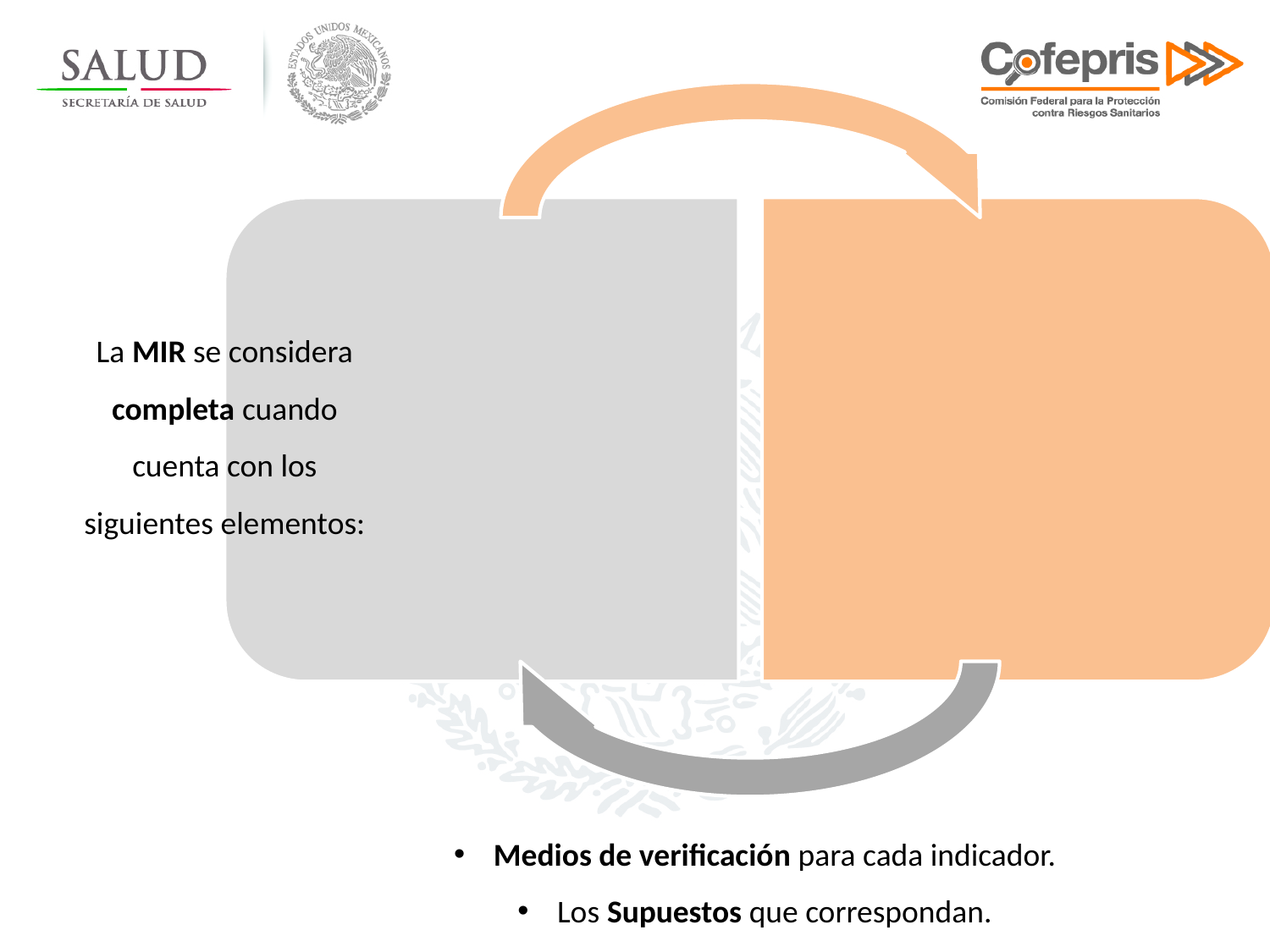

Objetivos:
• Uno para el nivel de Fin.
• Uno para el nivel de Propósito.

La MIR se considera completa cuando cuenta con los siguientes elementos:
Medios de verificación para cada indicador.
Los Supuestos que correspondan.